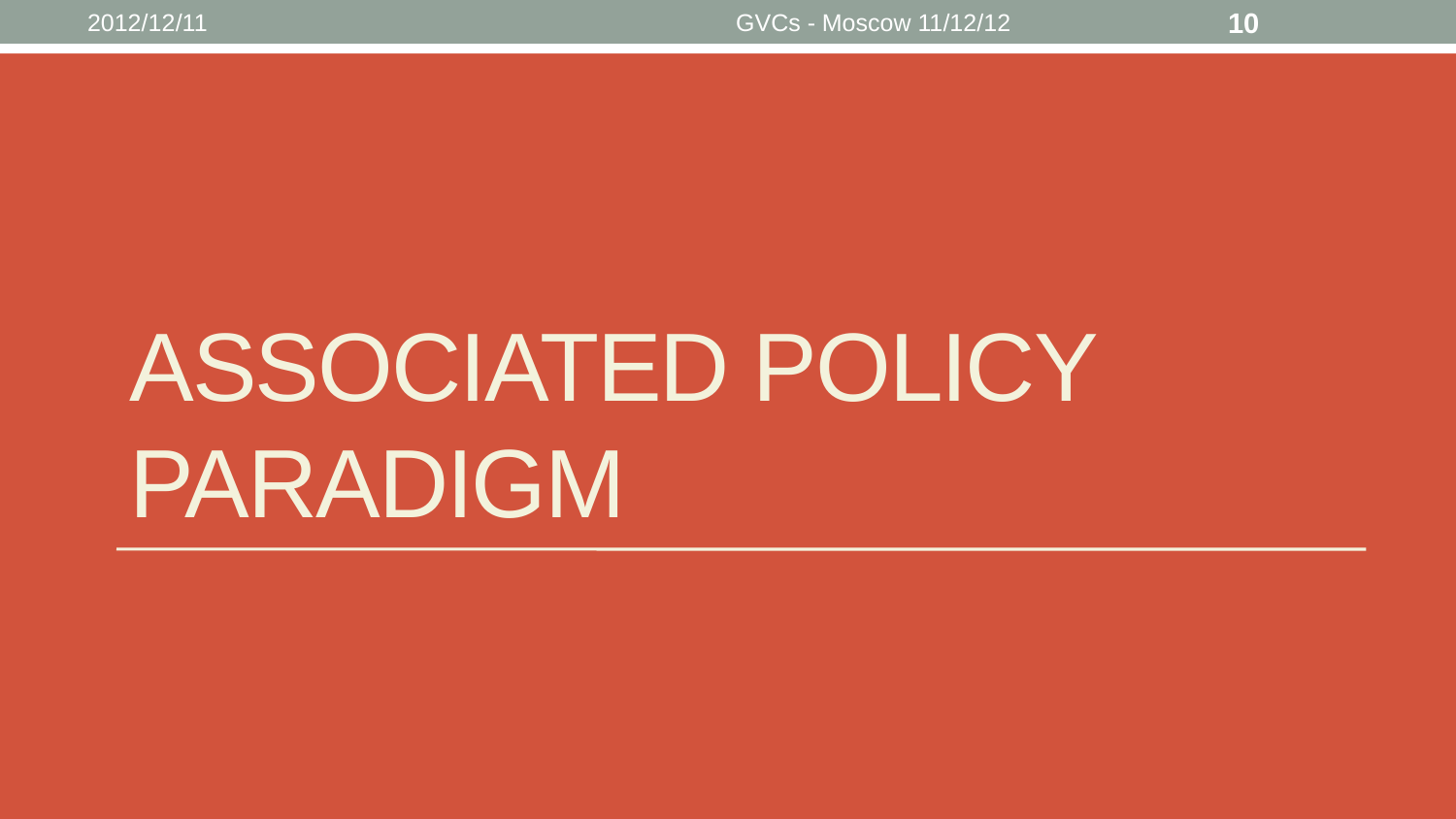

2012/12/11
GVCs - Moscow 11/12/12
10
# Associated policy paradigm